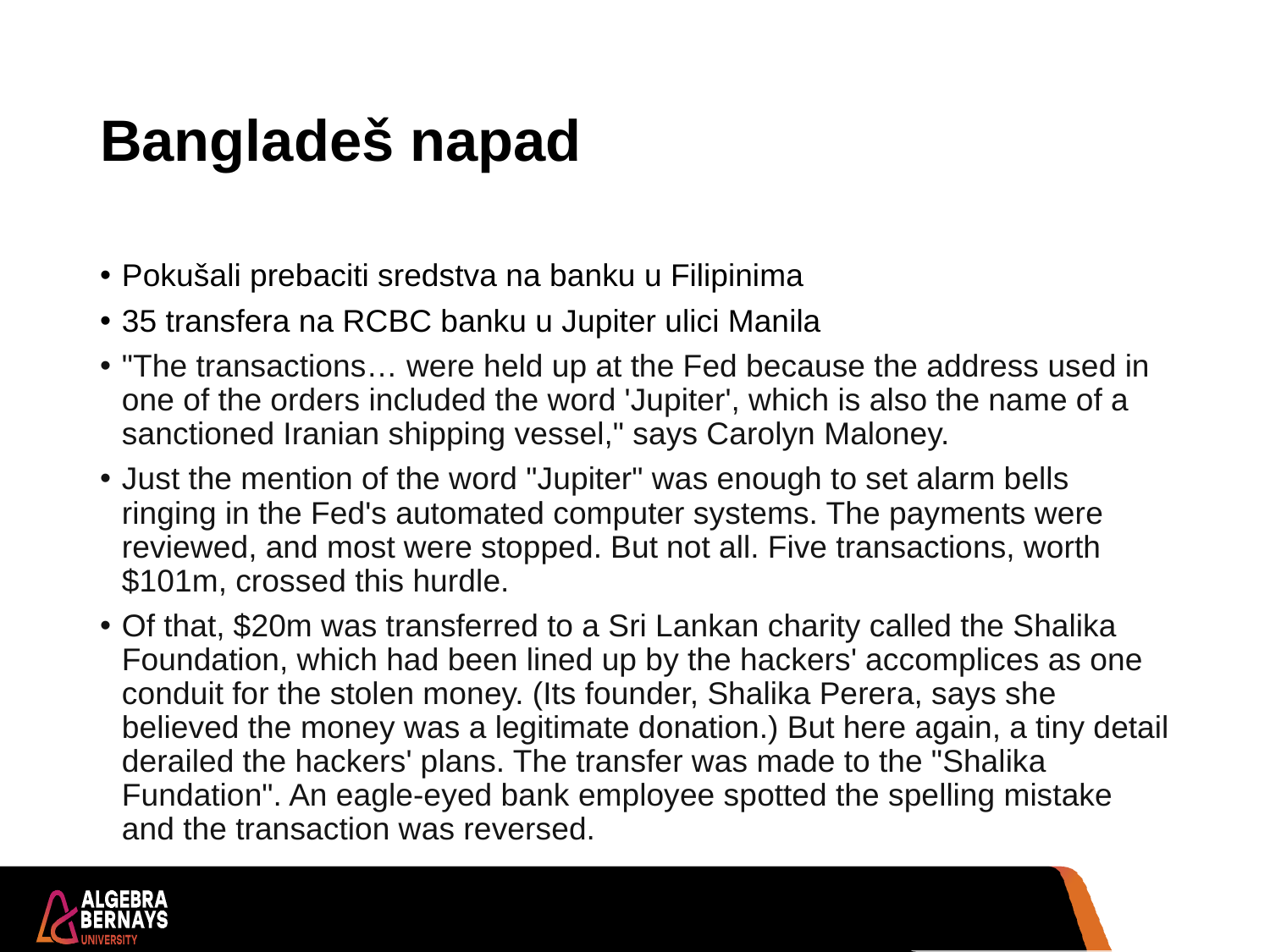

# Bangladeš napad
Pokušali prebaciti sredstva na banku u Filipinima
35 transfera na RCBC banku u Jupiter ulici Manila
"The transactions… were held up at the Fed because the address used in one of the orders included the word 'Jupiter', which is also the name of a sanctioned Iranian shipping vessel," says Carolyn Maloney.
Just the mention of the word "Jupiter" was enough to set alarm bells ringing in the Fed's automated computer systems. The payments were reviewed, and most were stopped. But not all. Five transactions, worth $101m, crossed this hurdle.
Of that, $20m was transferred to a Sri Lankan charity called the Shalika Foundation, which had been lined up by the hackers' accomplices as one conduit for the stolen money. (Its founder, Shalika Perera, says she believed the money was a legitimate donation.) But here again, a tiny detail derailed the hackers' plans. The transfer was made to the "Shalika Fundation". An eagle-eyed bank employee spotted the spelling mistake and the transaction was reversed.